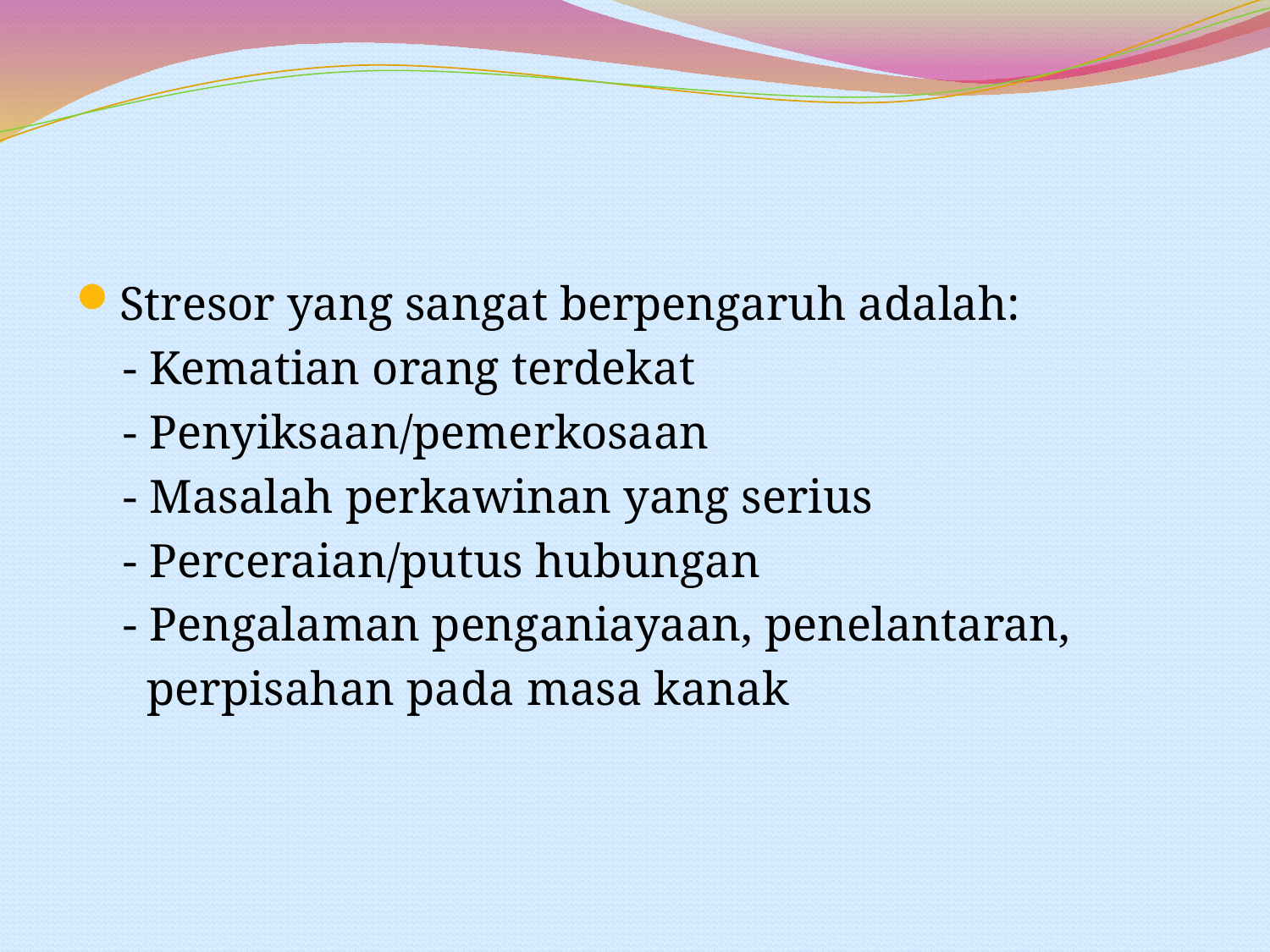

#
Stresor yang sangat berpengaruh adalah:
    - Kematian orang terdekat
    - Penyiksaan/pemerkosaan
    - Masalah perkawinan yang serius
    - Perceraian/putus hubungan
    - Pengalaman penganiayaan, penelantaran,
      perpisahan pada masa kanak